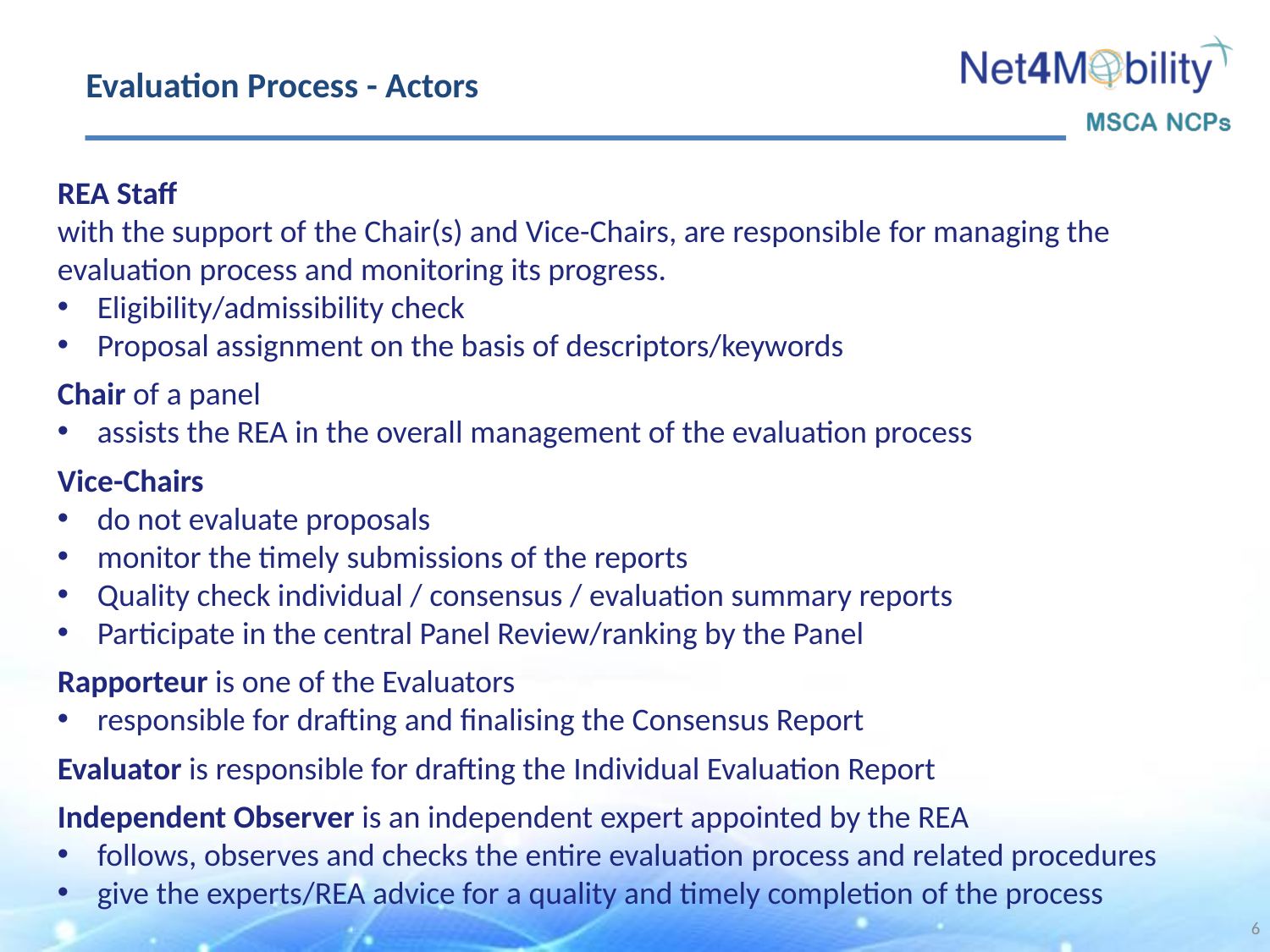

# Evaluation Process - Actors
REA Staff
with the support of the Chair(s) and Vice-Chairs, are responsible for managing the evaluation process and monitoring its progress.
Eligibility/admissibility check
Proposal assignment on the basis of descriptors/keywords
Chair of a panel
assists the REA in the overall management of the evaluation process
Vice-Chairs
do not evaluate proposals
monitor the timely submissions of the reports
Quality check individual / consensus / evaluation summary reports
Participate in the central Panel Review/ranking by the Panel
Rapporteur is one of the Evaluators
responsible for drafting and finalising the Consensus Report
Evaluator is responsible for drafting the Individual Evaluation Report
Independent Observer is an independent expert appointed by the REA
follows, observes and checks the entire evaluation process and related procedures
give the experts/REA advice for a quality and timely completion of the process
6